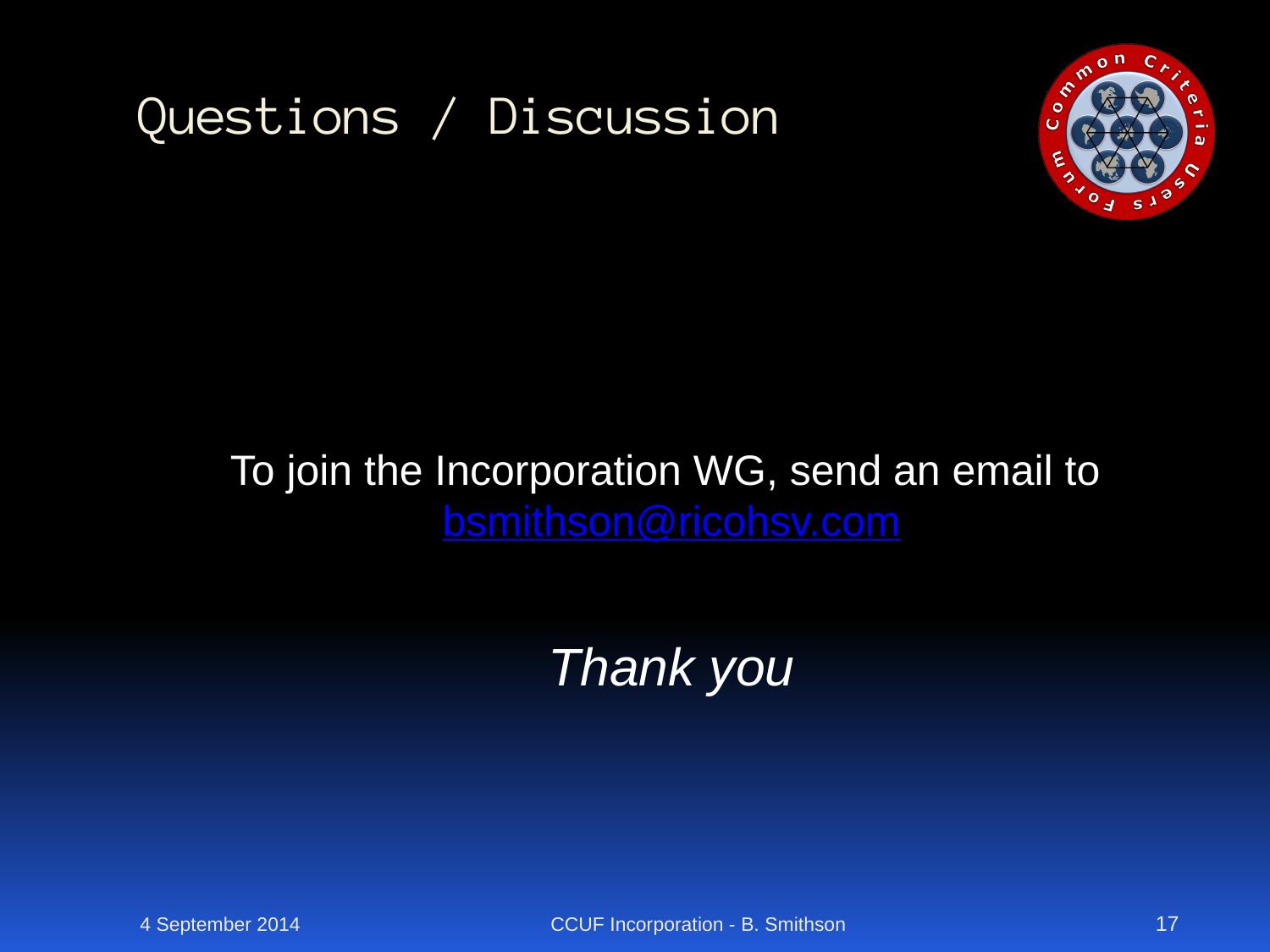

# Questions / Discussion

To join the Incorporation WG, send an email to bsmithson@ricohsv.com

Thank you
4 September 2014
CCUF Incorporation - B. Smithson
17